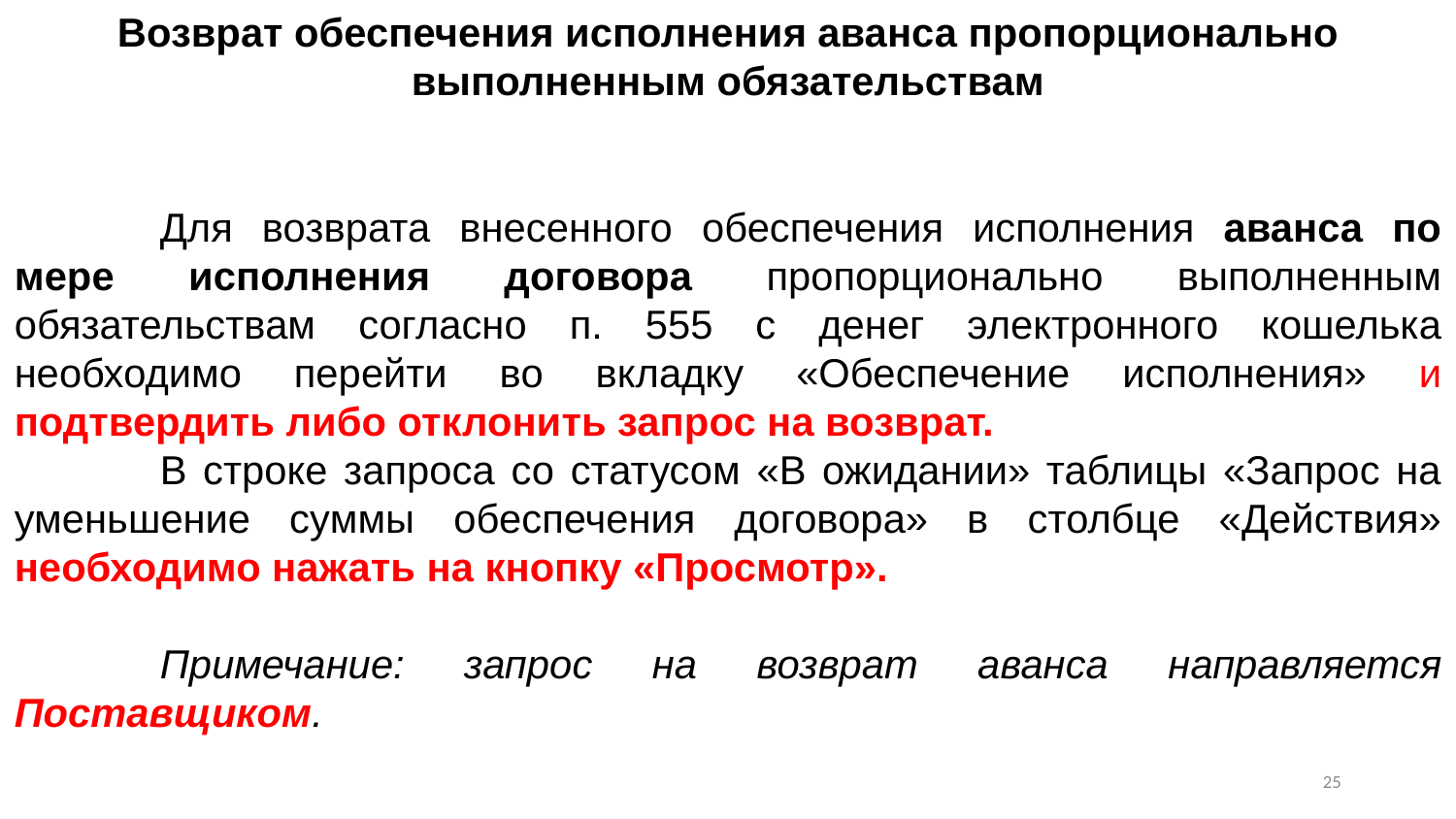

Возврат обеспечения исполнения аванса пропорционально выполненным обязательствам

	Для возврата внесенного обеспечения исполнения аванса по мере исполнения договора пропорционально выполненным обязательствам согласно п. 555 с денег электронного кошелька необходимо перейти во вкладку «Обеспечение исполнения» и подтвердить либо отклонить запрос на возврат.
	В строке запроса со статусом «В ожидании» таблицы «Запрос на уменьшение суммы обеспечения договора» в столбце «Действия» необходимо нажать на кнопку «Просмотр».

	Примечание: запрос на возврат аванса направляется Поставщиком.

25